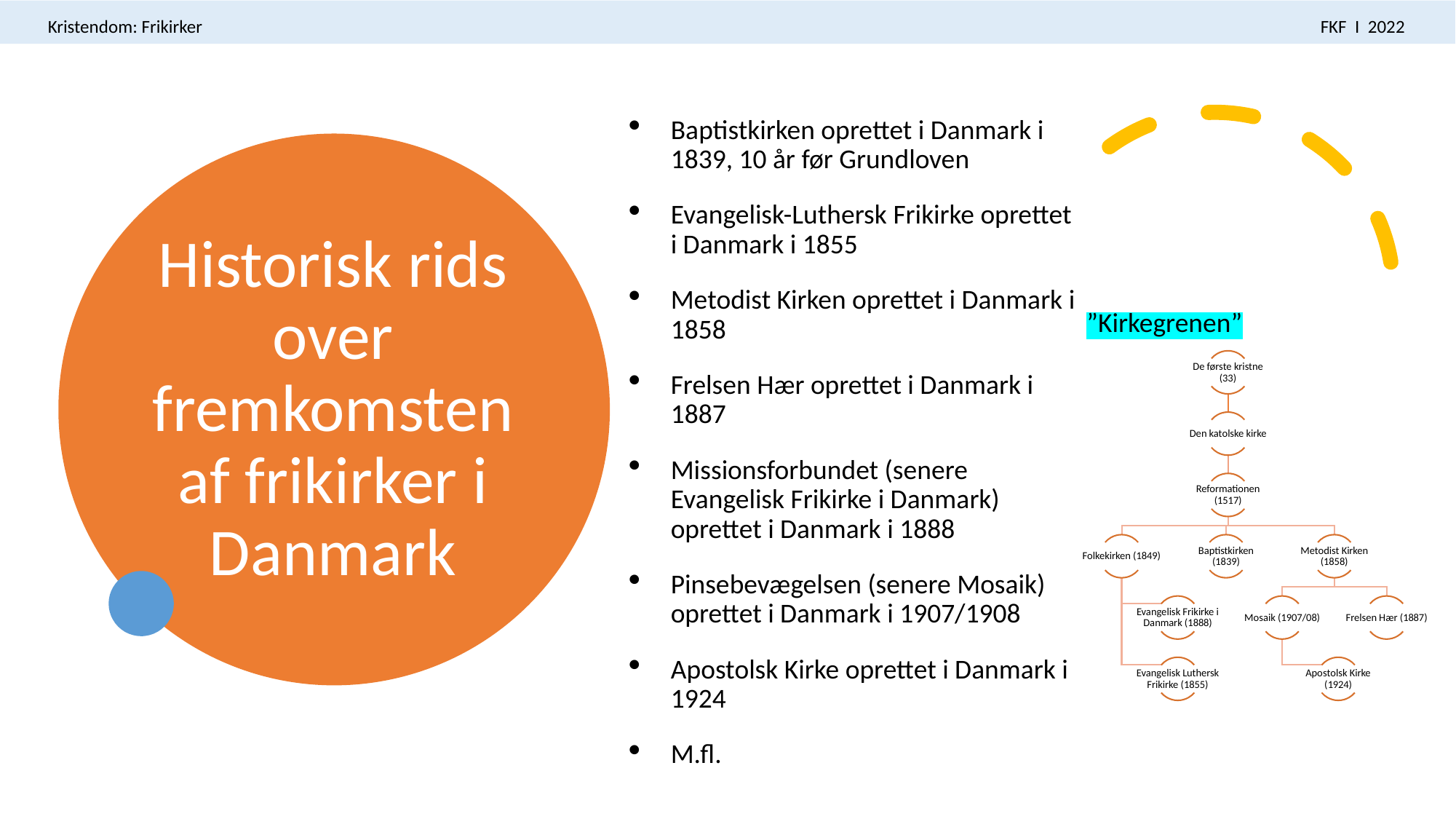

Kristendom: Frikirker			       								FKF  I  2022
Baptistkirken oprettet i Danmark i 1839, 10 år før Grundloven
Evangelisk-Luthersk Frikirke oprettet i Danmark i 1855
Metodist Kirken oprettet i Danmark i 1858
Frelsen Hær oprettet i Danmark i 1887
Missionsforbundet (senere Evangelisk Frikirke i Danmark) oprettet i Danmark i 1888
Pinsebevægelsen (senere Mosaik) oprettet i Danmark i 1907/1908
Apostolsk Kirke oprettet i Danmark i 1924
M.fl.

# Historisk rids over fremkomsten af frikirker i Danmark
”Kirkegrenen”
De første kristne (33)
Den katolske kirke
Reformationen (1517)
Folkekirken (1849)
Evangelisk Frikirke i Danmark (1888)
Evangelisk Luthersk Frikirke (1855)
Baptistkirken (1839)
Metodist Kirken (1858)
Mosaik (1907/08)
Apostolsk Kirke (1924)
Frelsen Hær (1887)